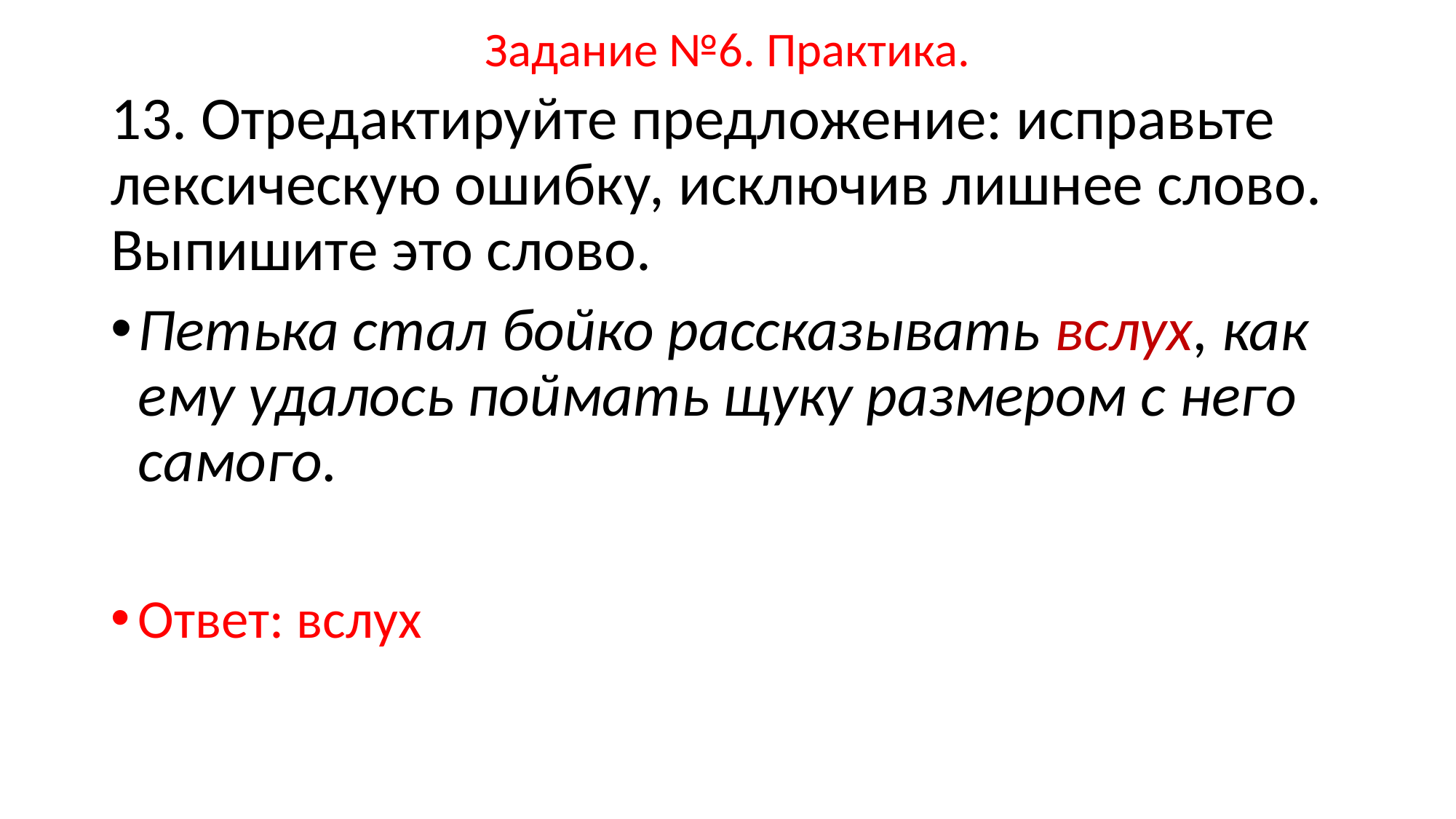

# Задание №6. Практика.
13. Отредактируйте предложение: исправьте лексическую ошибку, исключив лишнее слово. Выпишите это слово.
Петька стал бойко рассказывать вслух, как ему удалось поймать щуку размером с него самого.

Ответ: вслух